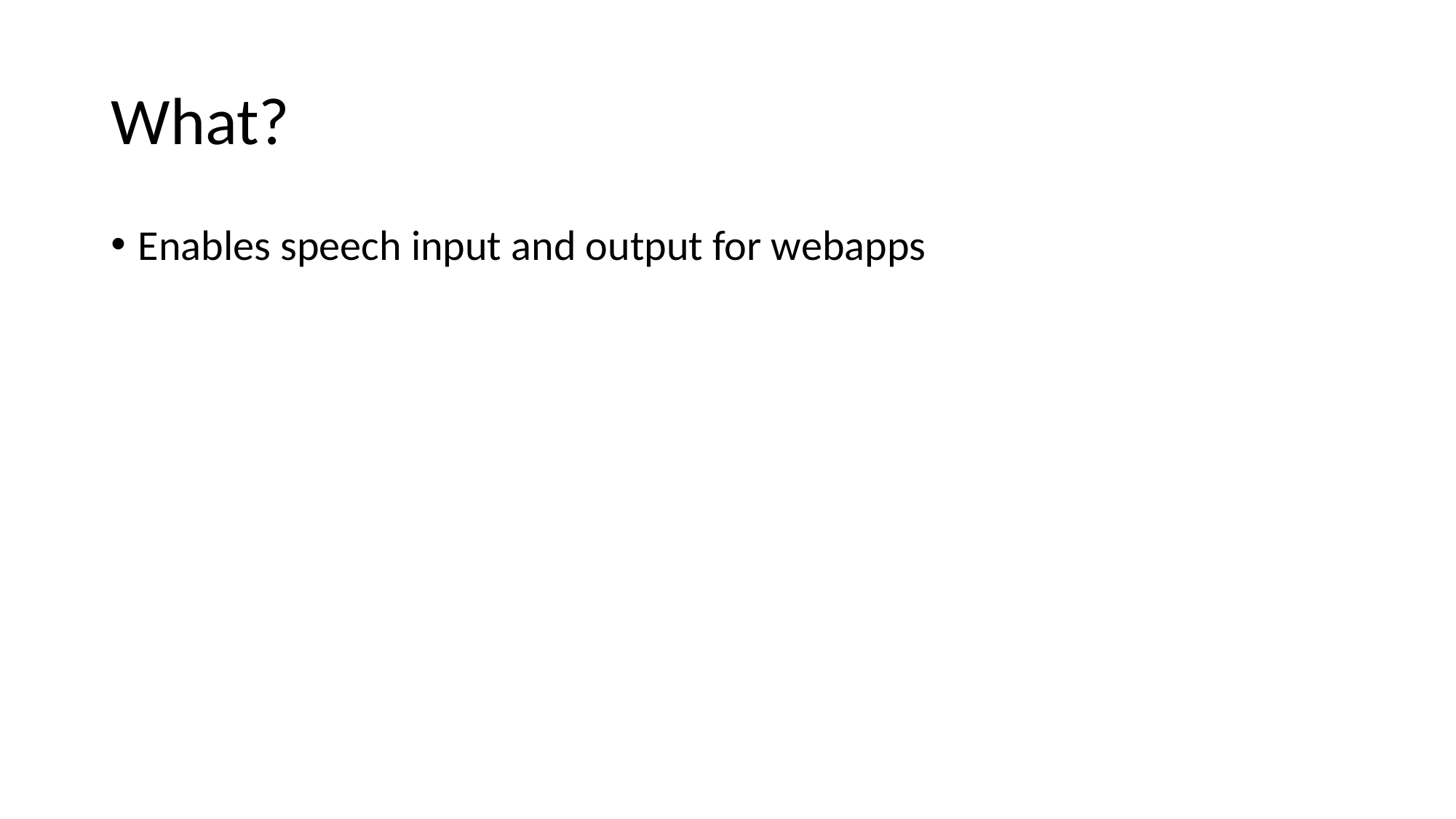

# What?
Enables speech input and output for webapps